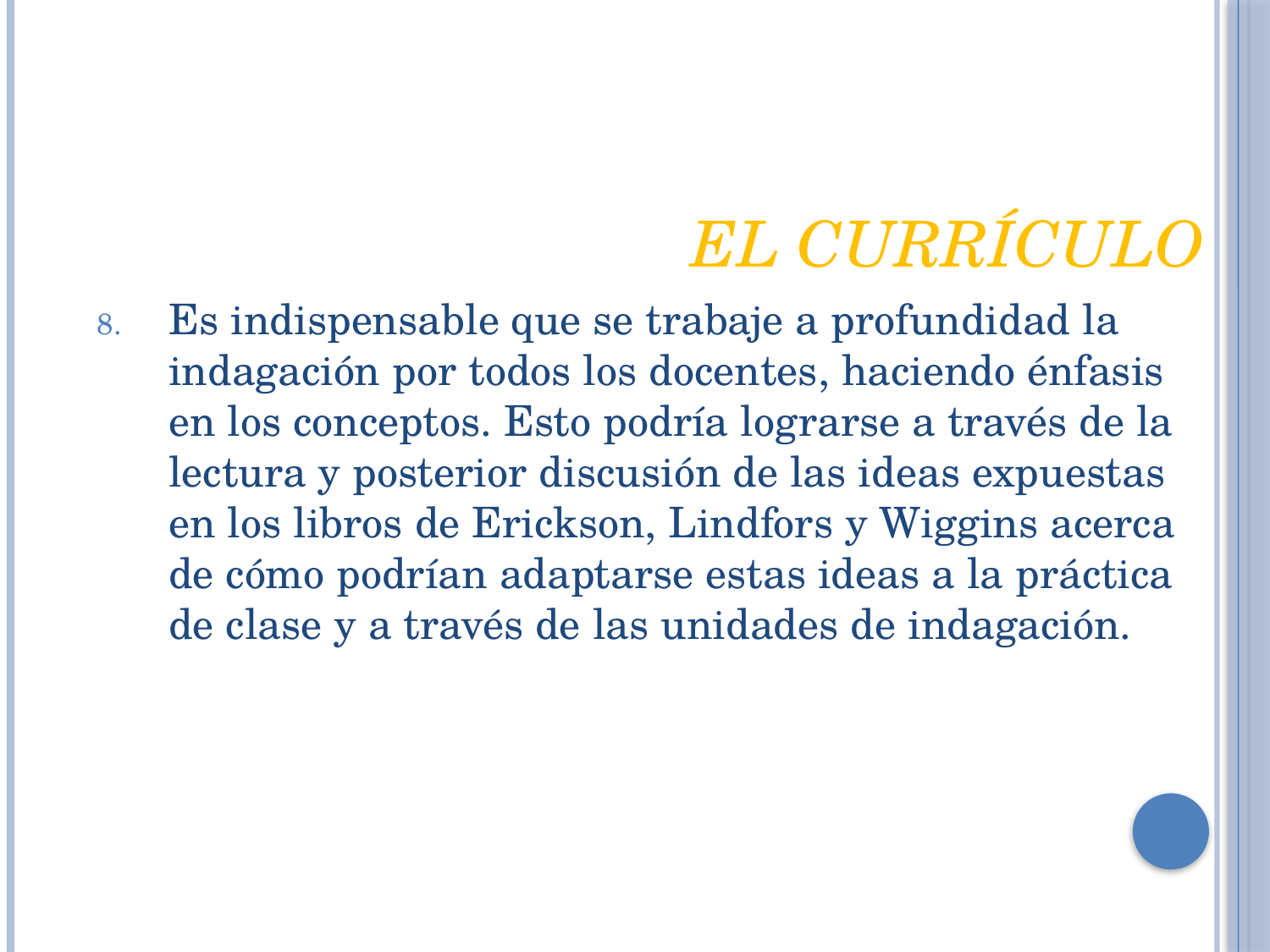

# El Currículo
Es indispensable que se trabaje a profundidad la indagación por todos los docentes, haciendo énfasis en los conceptos. Esto podría lograrse a través de la lectura y posterior discusión de las ideas expuestas en los libros de Erickson, Lindfors y Wiggins acerca de cómo podrían adaptarse estas ideas a la práctica de clase y a través de las unidades de indagación.